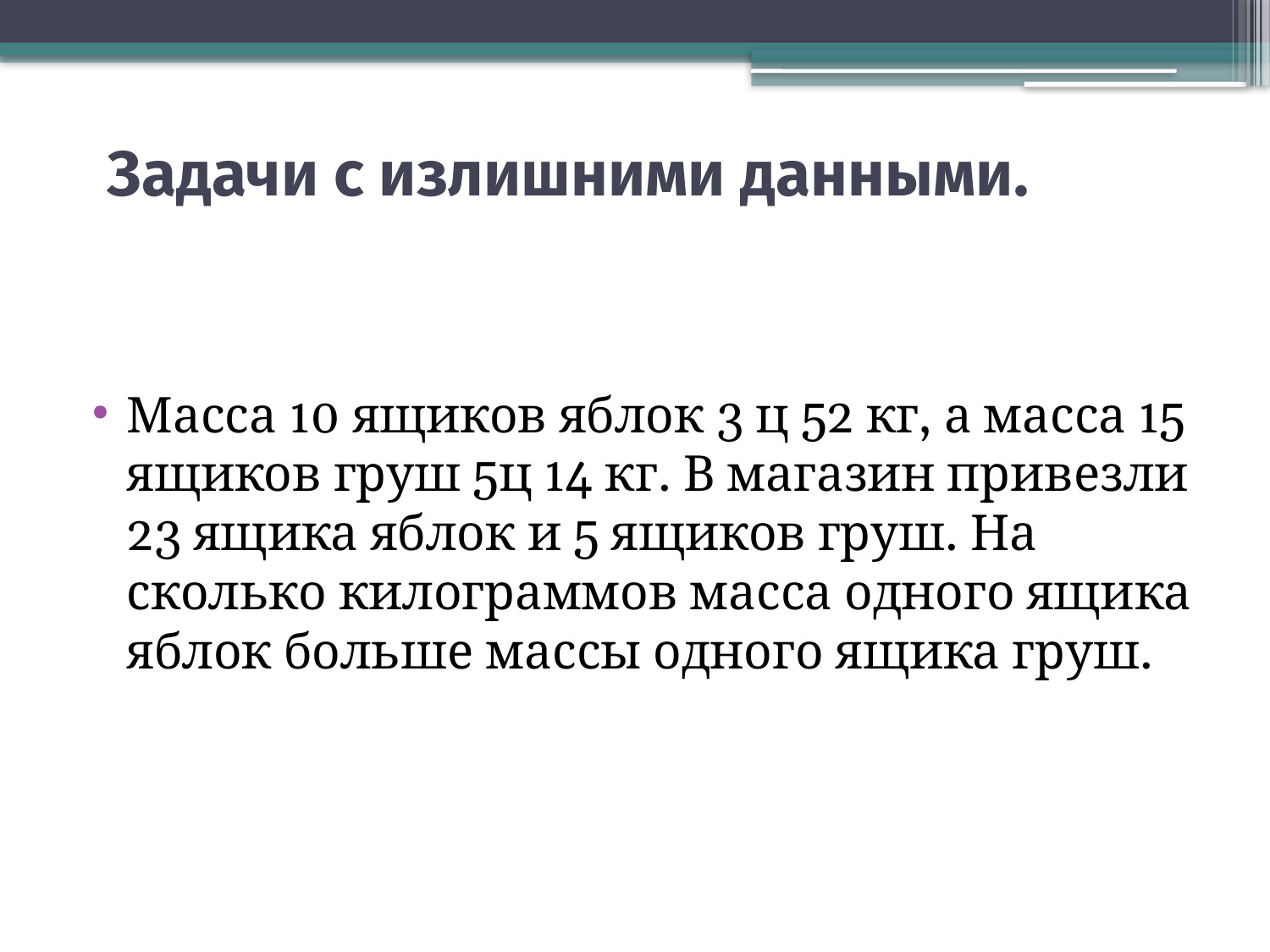

# Задачи с излишними данными.

Масса 10 ящиков яблок 3 ц 52 кг, а масса 15 ящиков груш 5ц 14 кг. В магазин привезли 23 ящика яблок и 5 ящиков груш. На сколько килограммов масса одного ящика яблок больше массы одного ящика груш.